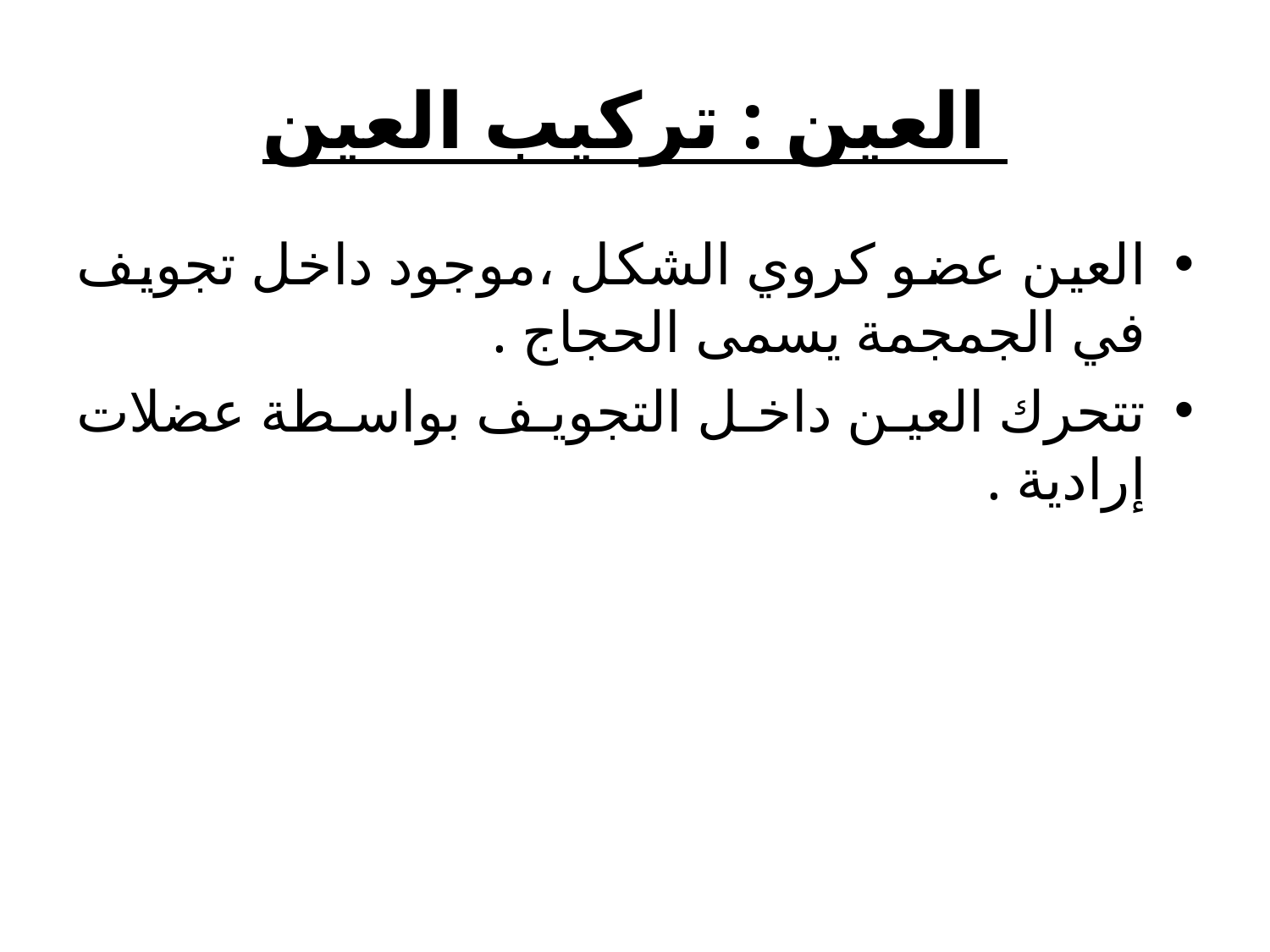

# العين : تركيب العين
العين عضو كروي الشكل ،موجود داخل تجويف في الجمجمة يسمى الحجاج .
تتحرك العين داخل التجويف بواسطة عضلات إرادية .